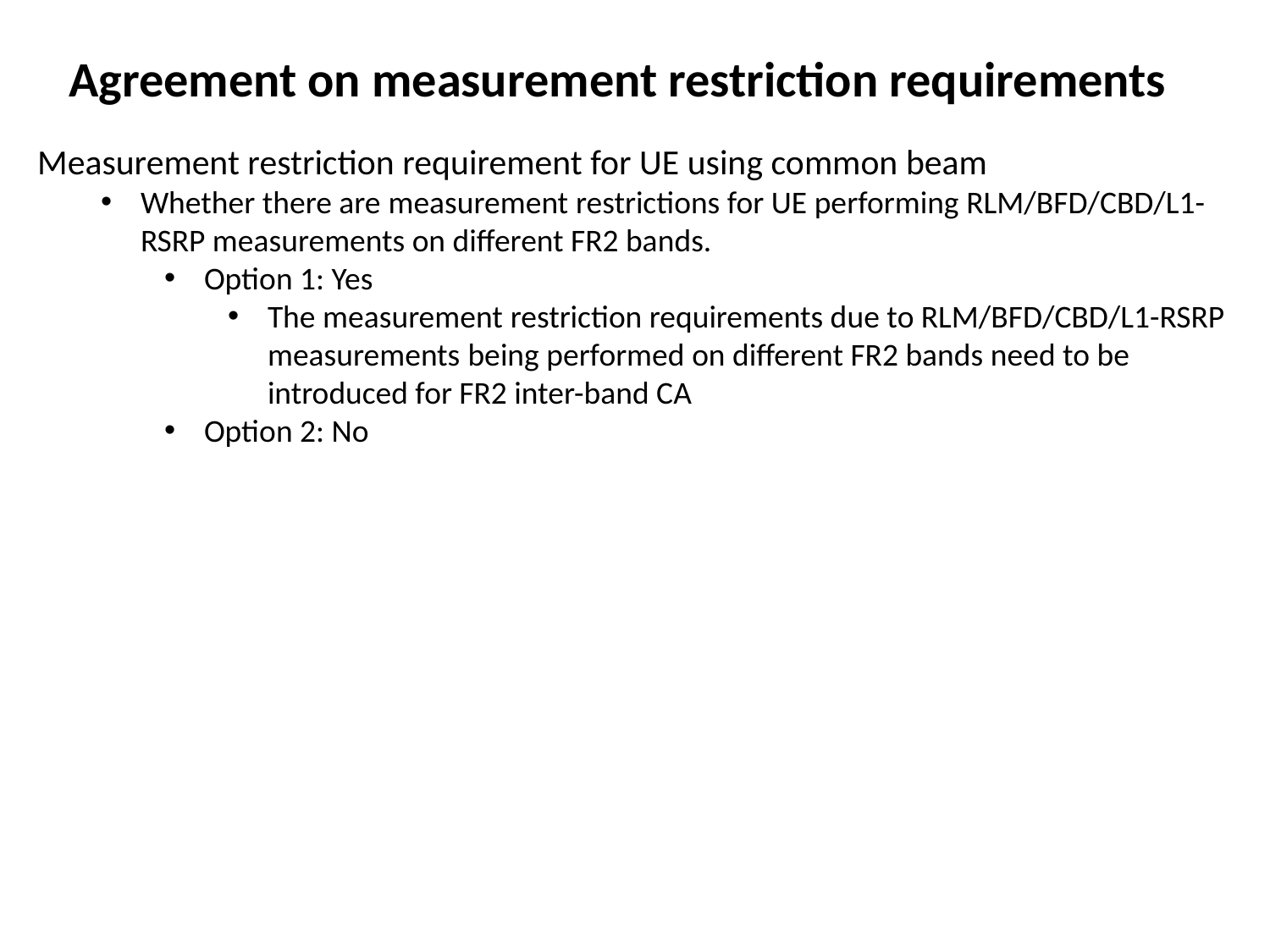

# Agreement on measurement restriction requirements
Measurement restriction requirement for UE using common beam
Whether there are measurement restrictions for UE performing RLM/BFD/CBD/L1-RSRP measurements on different FR2 bands.
Option 1: Yes
The measurement restriction requirements due to RLM/BFD/CBD/L1-RSRP measurements being performed on different FR2 bands need to be introduced for FR2 inter-band CA
Option 2: No